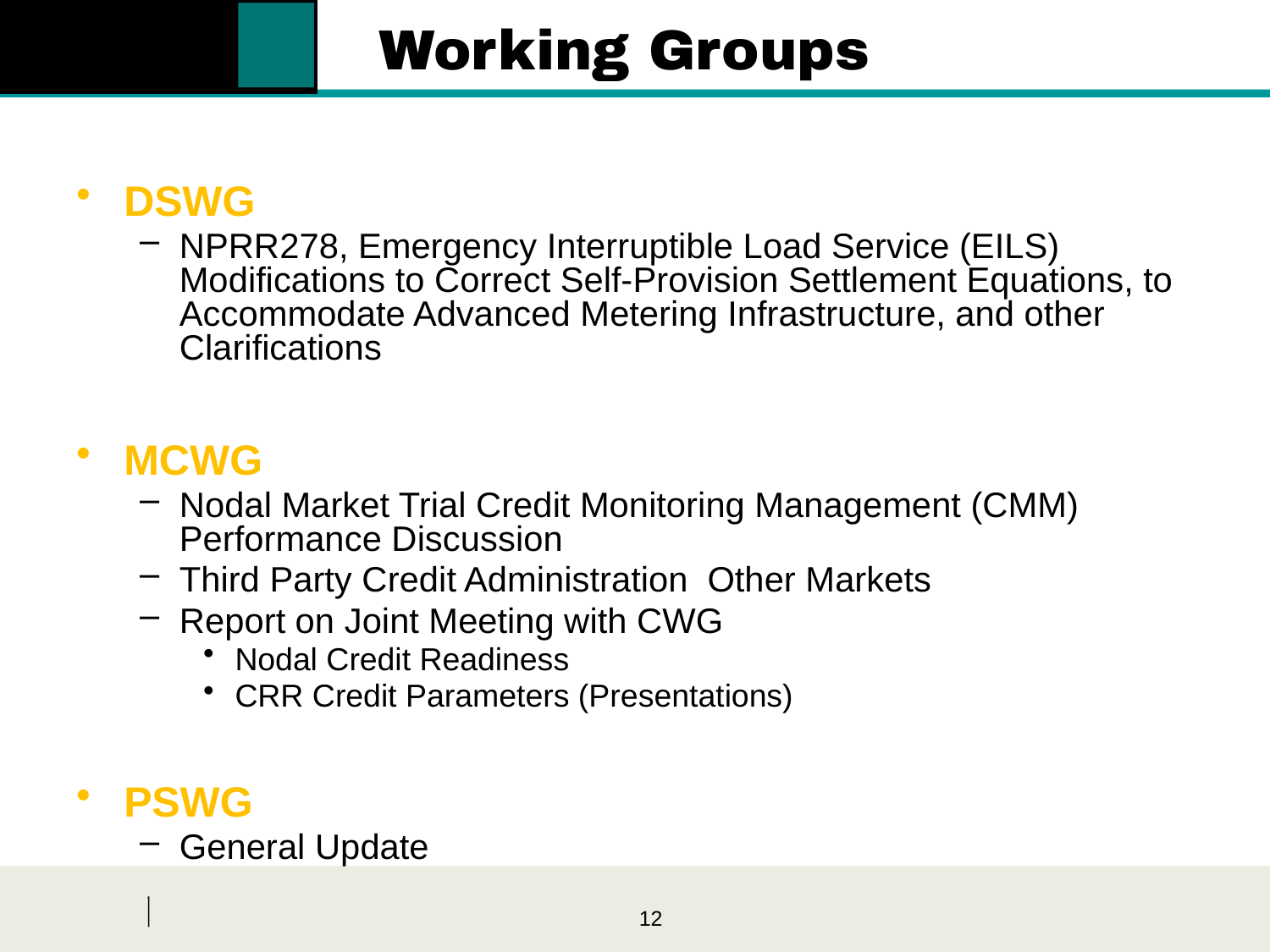

# Working Groups

DSWG
NPRR278, Emergency Interruptible Load Service (EILS) Modifications to Correct Self-Provision Settlement Equations, to Accommodate Advanced Metering Infrastructure, and other Clarifications

MCWG
Nodal Market Trial Credit Monitoring Management (CMM) Performance Discussion
Third Party Credit Administration  Other Markets
Report on Joint Meeting with CWG
Nodal Credit Readiness
CRR Credit Parameters (Presentations)

PSWG
General Update